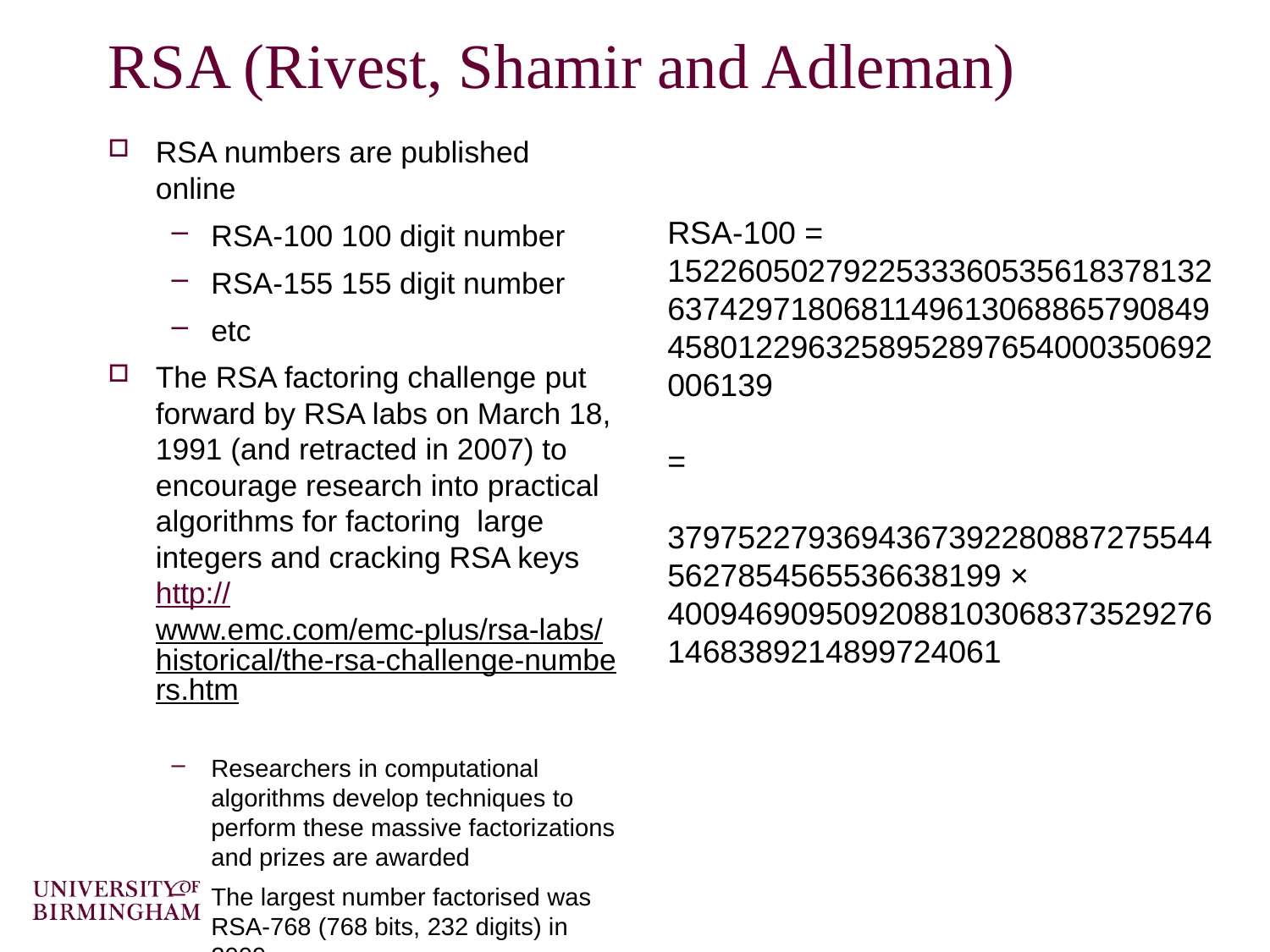

# RSA (Rivest, Shamir and Adleman)
RSA numbers are published online
RSA-100 100 digit number
RSA-155 155 digit number
etc
The RSA factoring challenge put forward by RSA labs on March 18, 1991 (and retracted in 2007) to encourage research into practical algorithms for factoring  large integers and cracking RSA keys http://www.emc.com/emc-plus/rsa-labs/historical/the-rsa-challenge-numbers.htm
Researchers in computational algorithms develop techniques to perform these massive factorizations and prizes are awarded
The largest number factorised was RSA-768 (768 bits, 232 digits) in 2009
RSA-100 = 152260502792253336053561837813263742971806811496130688657908494580122963258952897654000350692006139

=

37975227936943673922808872755445627854565536638199 × 40094690950920881030683735292761468389214899724061